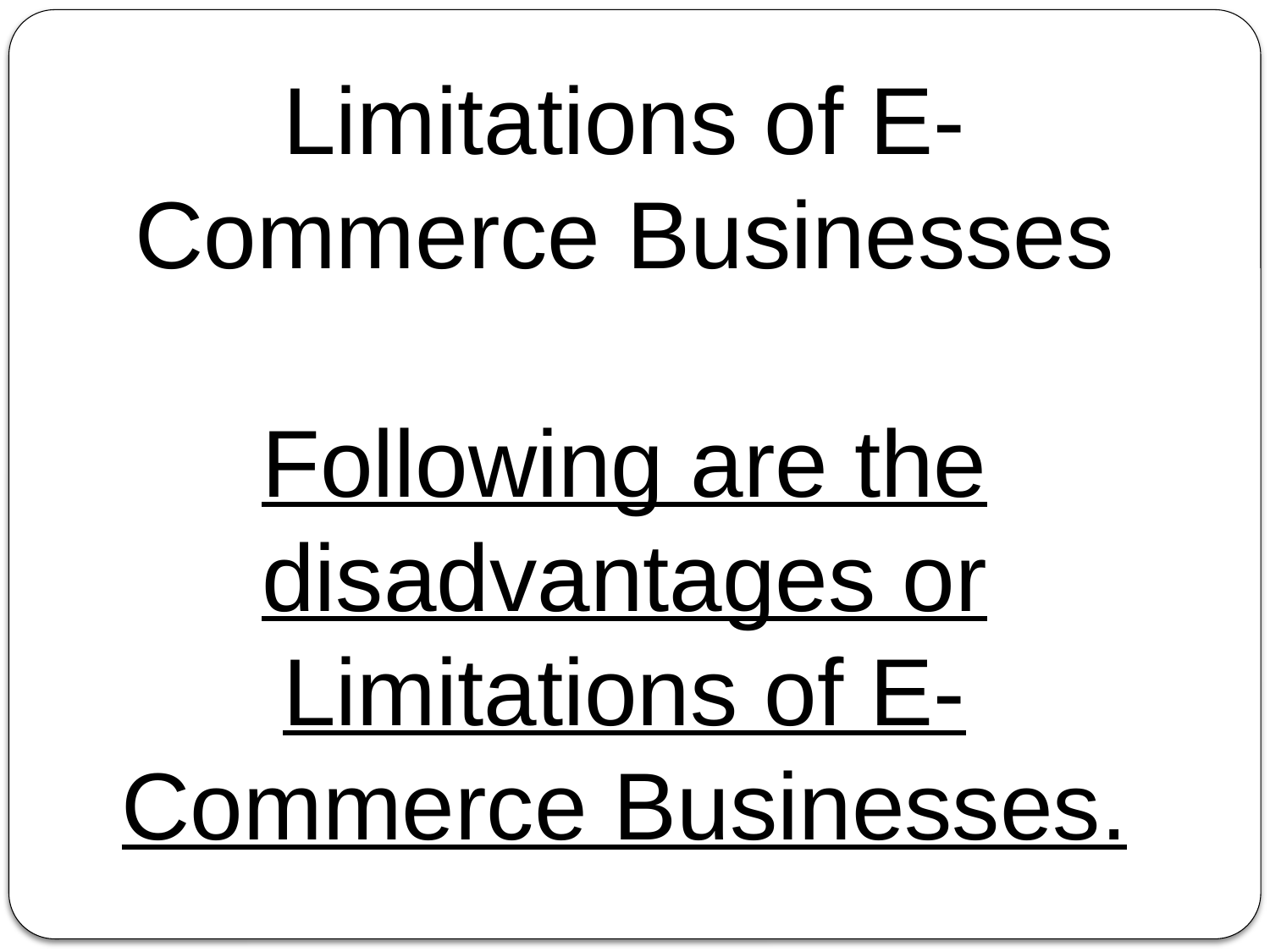

Limitations of E-Commerce Businesses

Following are the disadvantages or Limitations of E-Commerce Businesses.